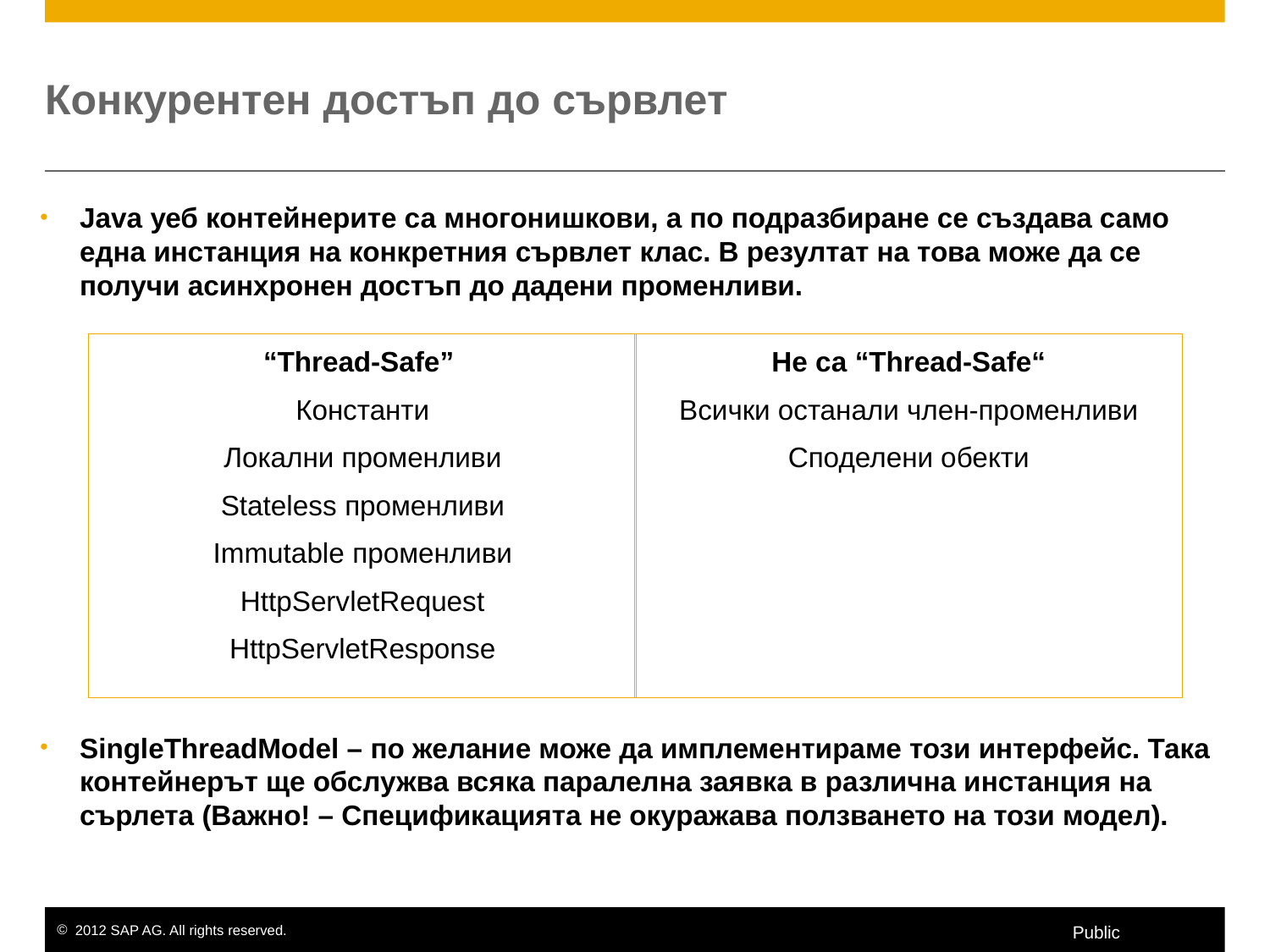

# Конкурентен достъп до сървлет
Java уеб контейнерите са многонишкови, а по подразбиране се създава само една инстанция на конкретния сървлет клас. В резултат на това може да се получи асинхронен достъп до дадени променливи.

SingleThreadModel – по желание може да имплементираме този интерфейс. Така контейнерът ще обслужва всяка паралелна заявка в различна инстанция на сърлета (Важно! – Спецификацията не окуражава ползването на този модел).
“Thread-Safe”
Константи
Локални променливи
Stateless променливи
Immutable променливи
HttpServletRequest
HttpServletResponse
Не са “Thread-Safe“
Всички останали член-променливи
Споделени обекти